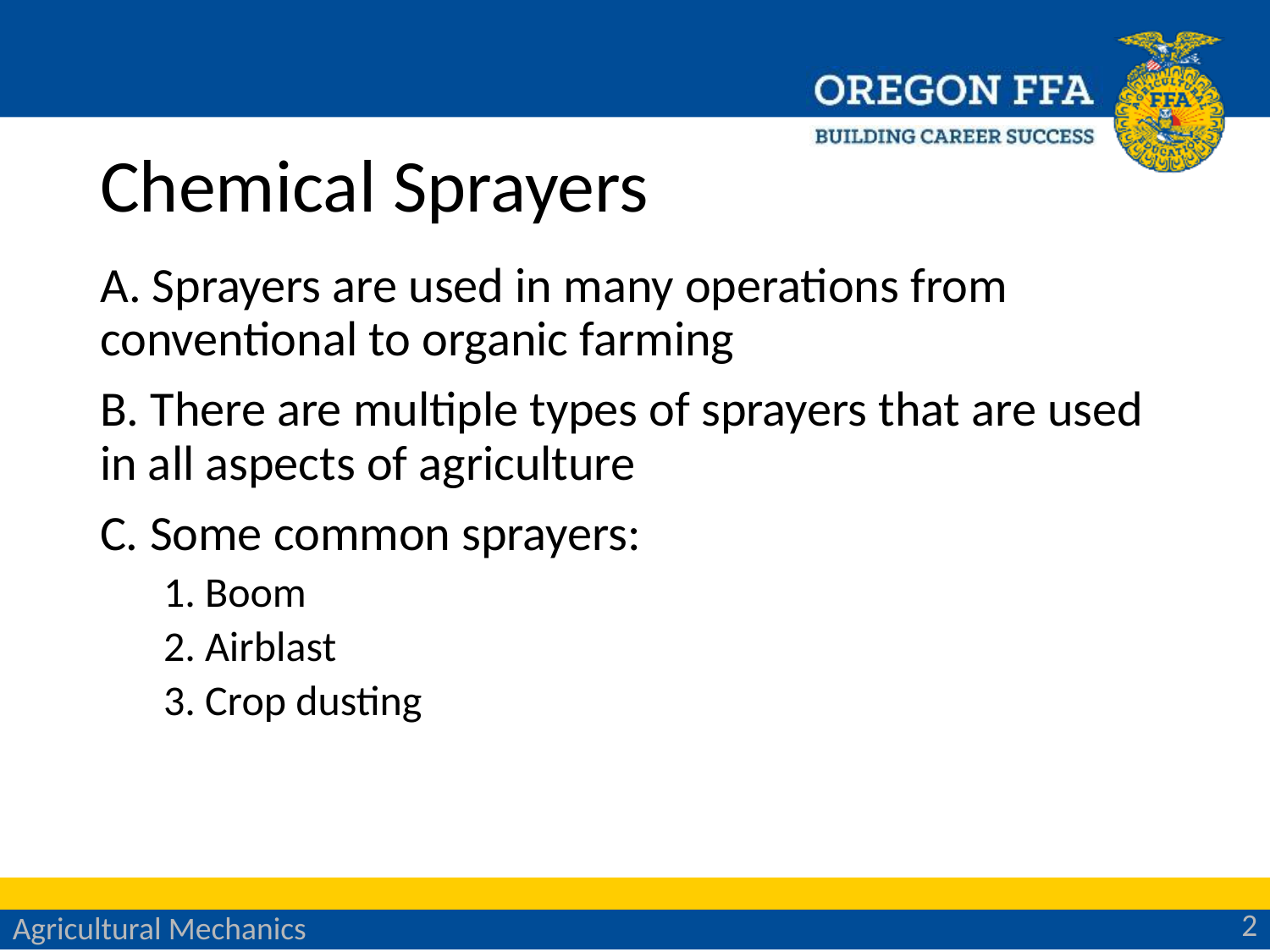

# Chemical Sprayers
A. Sprayers are used in many operations from conventional to organic farming
B. There are multiple types of sprayers that are used in all aspects of agriculture
C. Some common sprayers:
1. Boom
2. Airblast
3. Crop dusting
2
Agricultural Mechanics